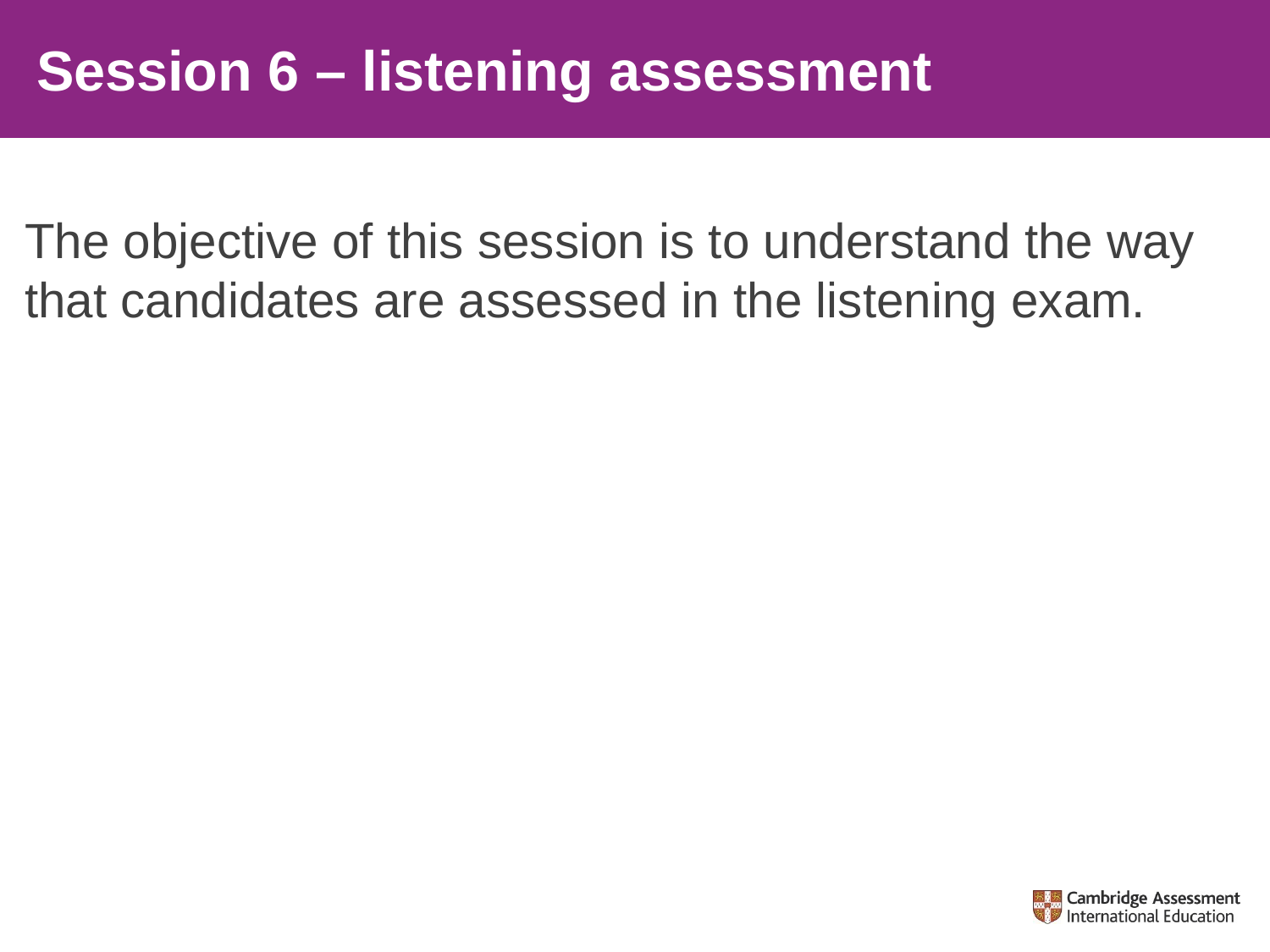

# Session 6 – listening assessment
The objective of this session is to understand the way that candidates are assessed in the listening exam.